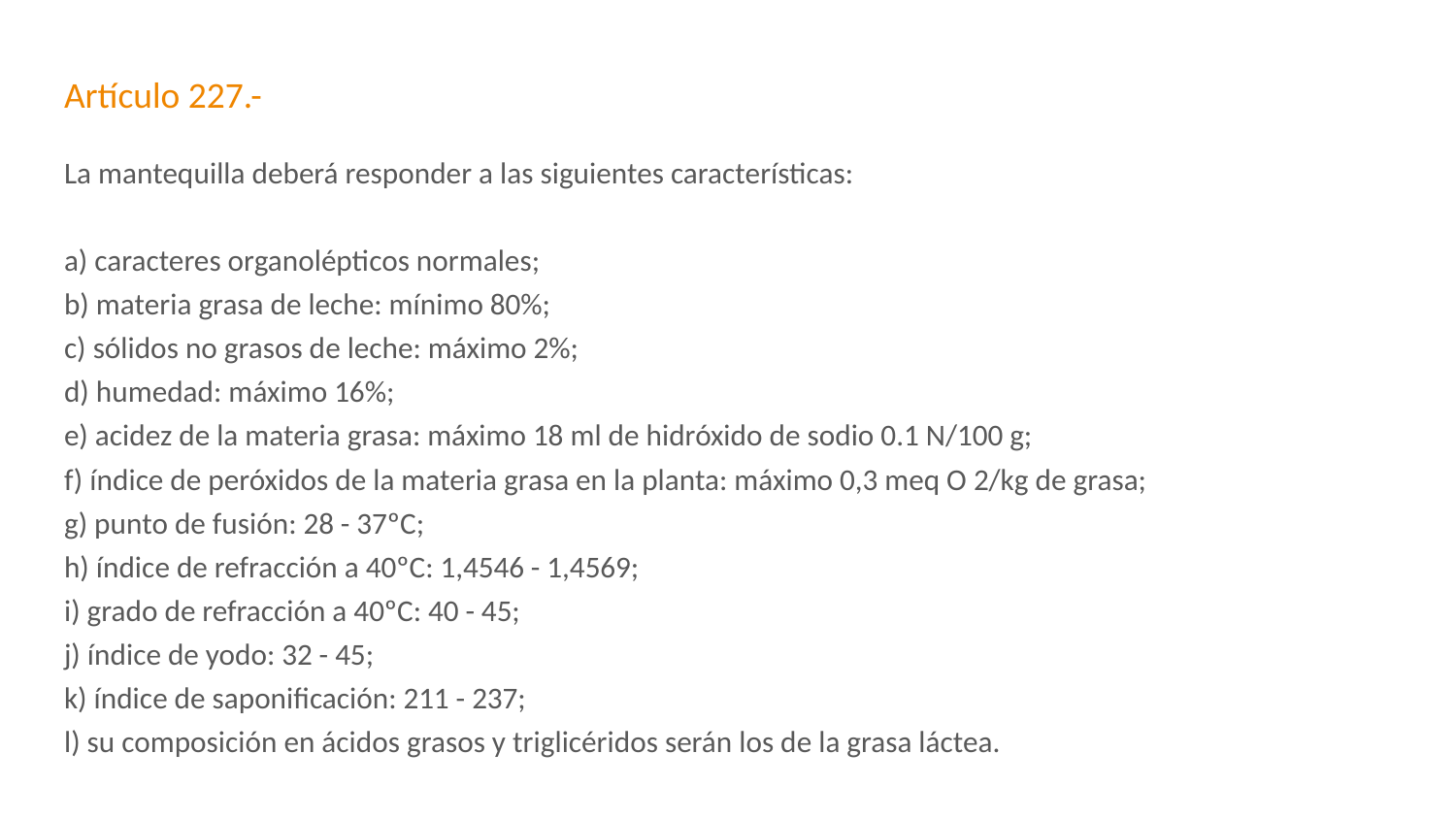

Artículo 227.-
La mantequilla deberá responder a las siguientes características:

a) caracteres organolépticos normales;
b) materia grasa de leche: mínimo 80%;
c) sólidos no grasos de leche: máximo 2%;
d) humedad: máximo 16%;
e) acidez de la materia grasa: máximo 18 ml de hidróxido de sodio 0.1 N/100 g;
f) índice de peróxidos de la materia grasa en la planta: máximo 0,3 meq O 2/kg de grasa;
g) punto de fusión: 28 - 37ºC;
h) índice de refracción a 40ºC: 1,4546 - 1,4569;
i) grado de refracción a 40ºC: 40 - 45;
j) índice de yodo: 32 - 45;
k) índice de saponificación: 211 - 237;
l) su composición en ácidos grasos y triglicéridos serán los de la grasa láctea.